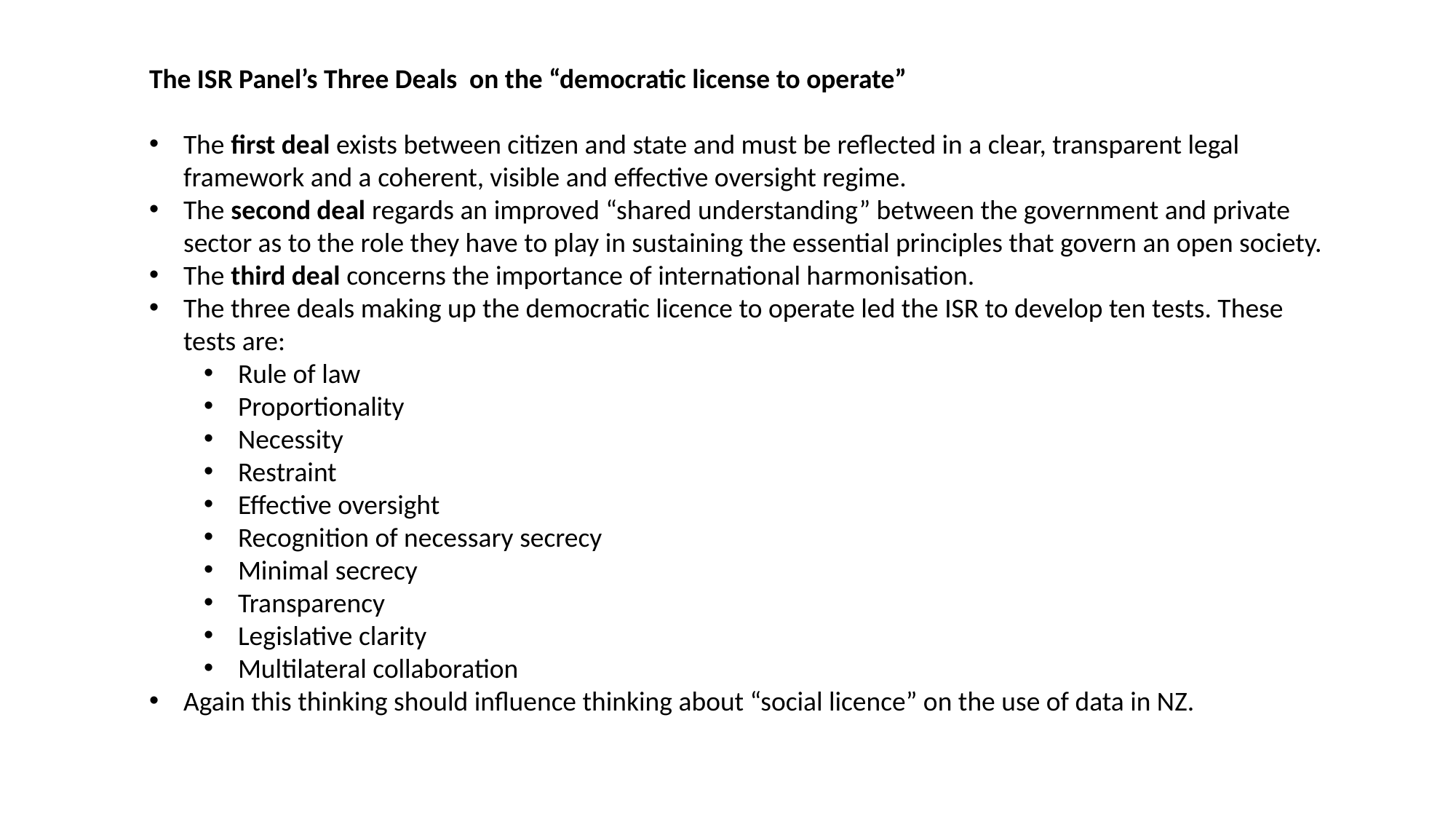

The ISR Panel’s Three Deals  on the “democratic license to operate”

The first deal exists between citizen and state and must be reflected in a clear, transparent legal framework and a coherent, visible and effective oversight regime.
The second deal regards an improved “shared understanding” between the government and private sector as to the role they have to play in sustaining the essential principles that govern an open society.
The third deal concerns the importance of international harmonisation.
The three deals making up the democratic licence to operate led the ISR to develop ten tests. These tests are:
Rule of law
Proportionality
Necessity
Restraint
Effective oversight
Recognition of necessary secrecy
Minimal secrecy
Transparency
Legislative clarity
Multilateral collaboration
Again this thinking should influence thinking about “social licence” on the use of data in NZ.